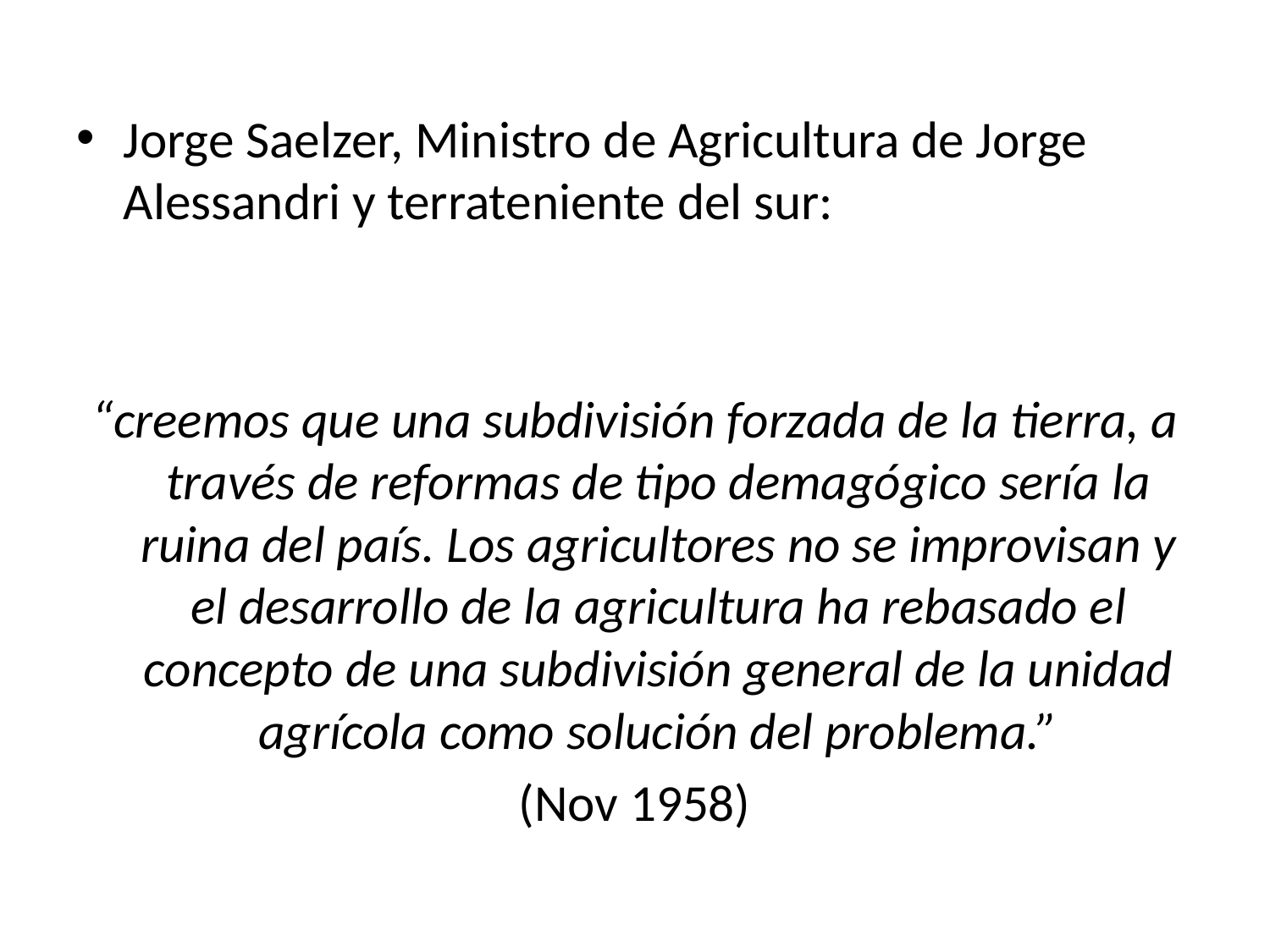

Jorge Saelzer, Ministro de Agricultura de Jorge Alessandri y terrateniente del sur:

“creemos que una subdivisión forzada de la tierra, a través de reformas de tipo demagógico sería la ruina del país. Los agricultores no se improvisan y el desarrollo de la agricultura ha rebasado el concepto de una subdivisión general de la unidad agrícola como solución del problema.”
(Nov 1958)